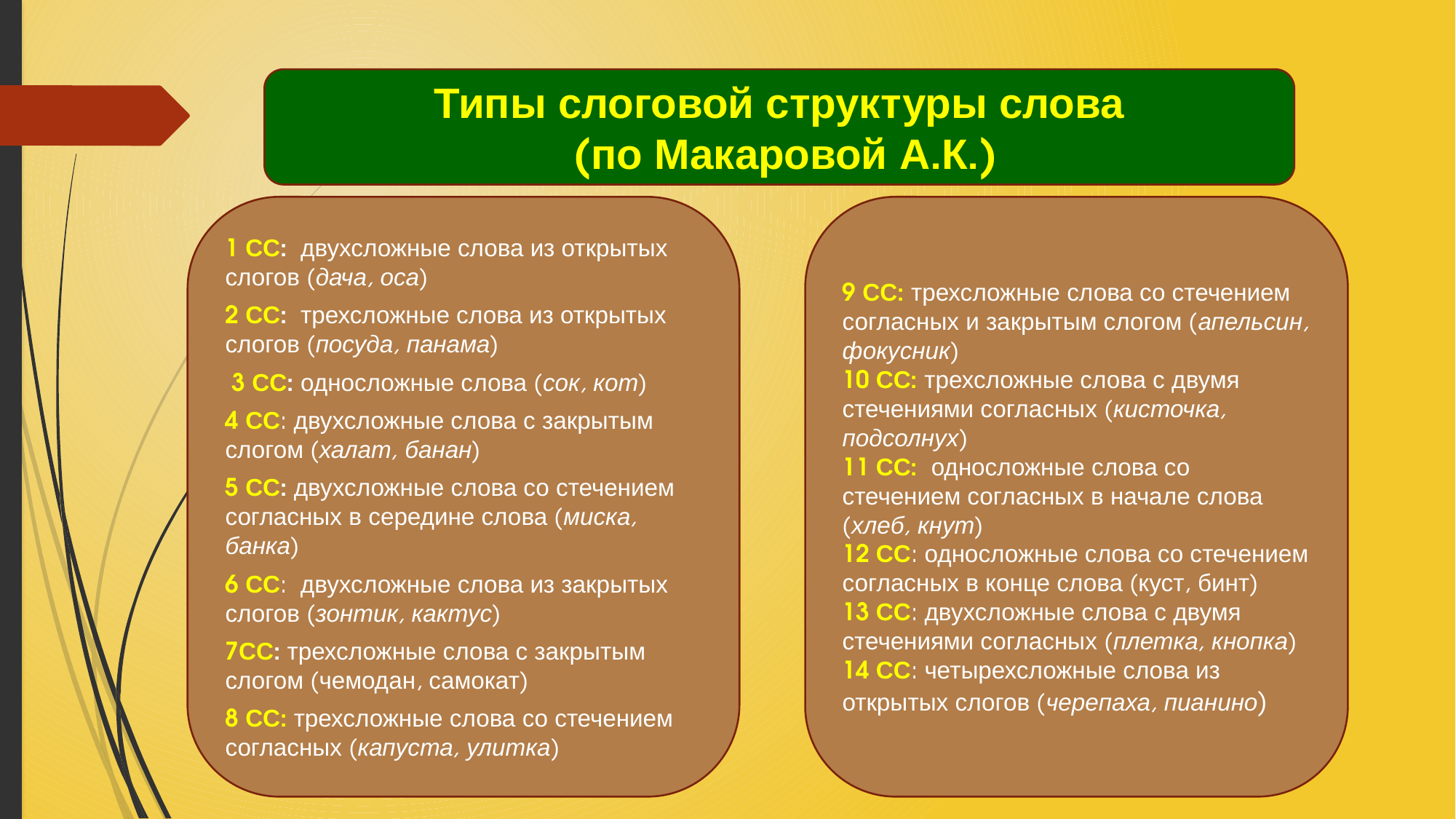

Типы слоговой структуры слова
 (по Макаровой А.К.)
#
9 СС: трехсложные слова со стечением согласных и закрытым слогом (апельсин, фокусник)
10 СС: трехсложные слова с двумя стечениями согласных (кисточка, подсолнух)
11 СС:  односложные слова со стечением согласных в начале слова (хлеб, кнут)
12 СС: односложные слова со стечением согласных в конце слова (куст, бинт)
13 СС: двухсложные слова с двумя стечениями согласных (плетка, кнопка)
14 СС: четырехсложные слова из открытых слогов (черепаха, пианино)
1 СС:  двухсложные слова из открытых слогов (дача, оса)
2 СС:  трехсложные слова из открытых слогов (посуда, панама)
 3 СС: односложные слова (сок, кот)
4 СС: двухсложные слова с закрытым слогом (халат, банан)
5 СС: двухсложные слова со стечением согласных в середине слова (миска, банка)
6 СС:  двухсложные слова из закрытых слогов (зонтик, кактус)
7СС: трехсложные слова с закрытым слогом (чемодан, самокат)
8 СС: трехсложные слова со стечением согласных (капуста, улитка)